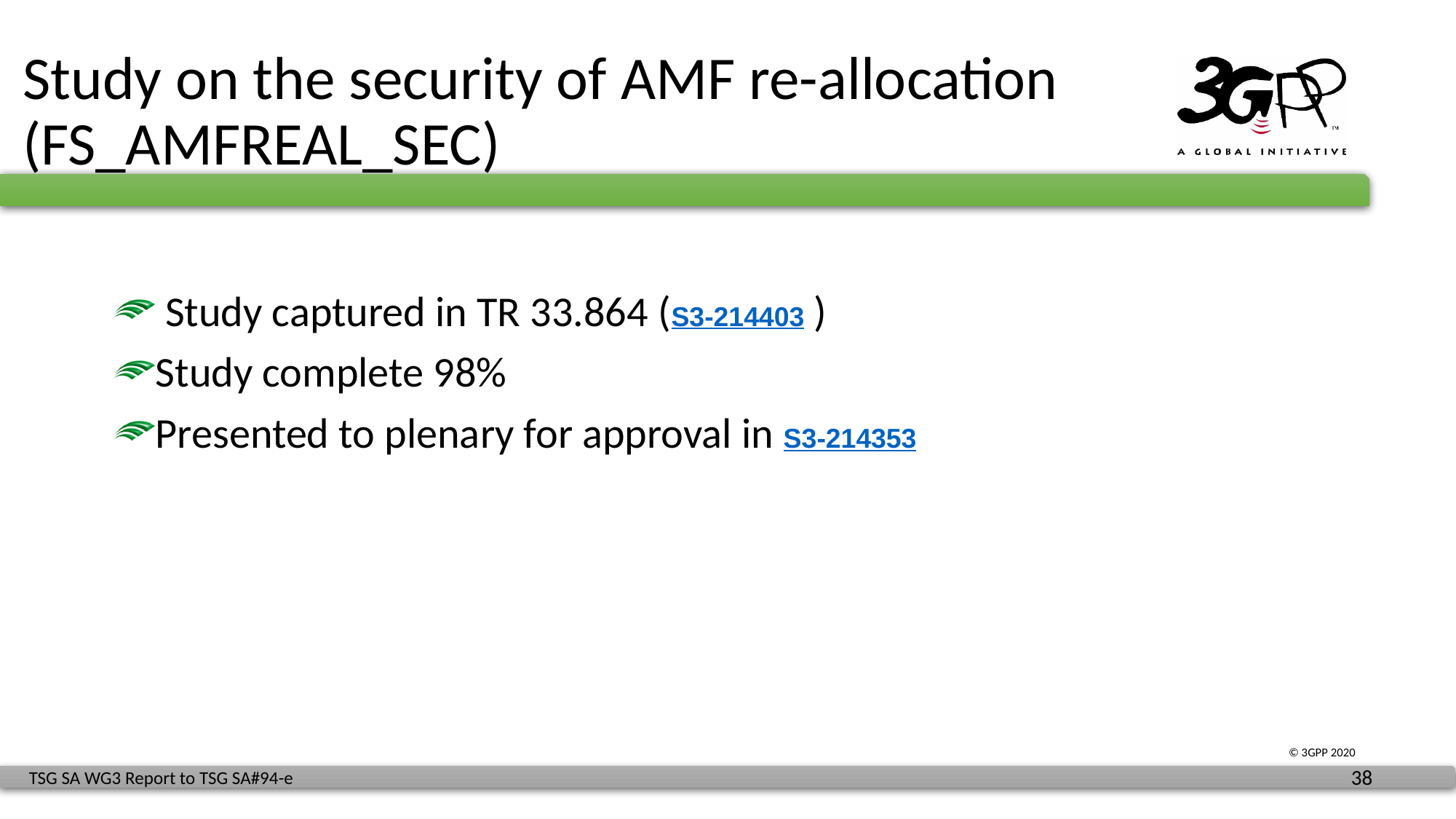

# Study on the security of AMF re-allocation (FS_AMFREAL_SEC)

 Study captured in TR 33.864 (S3-214403 )
Study complete 98%
Presented to plenary for approval in S3-214353